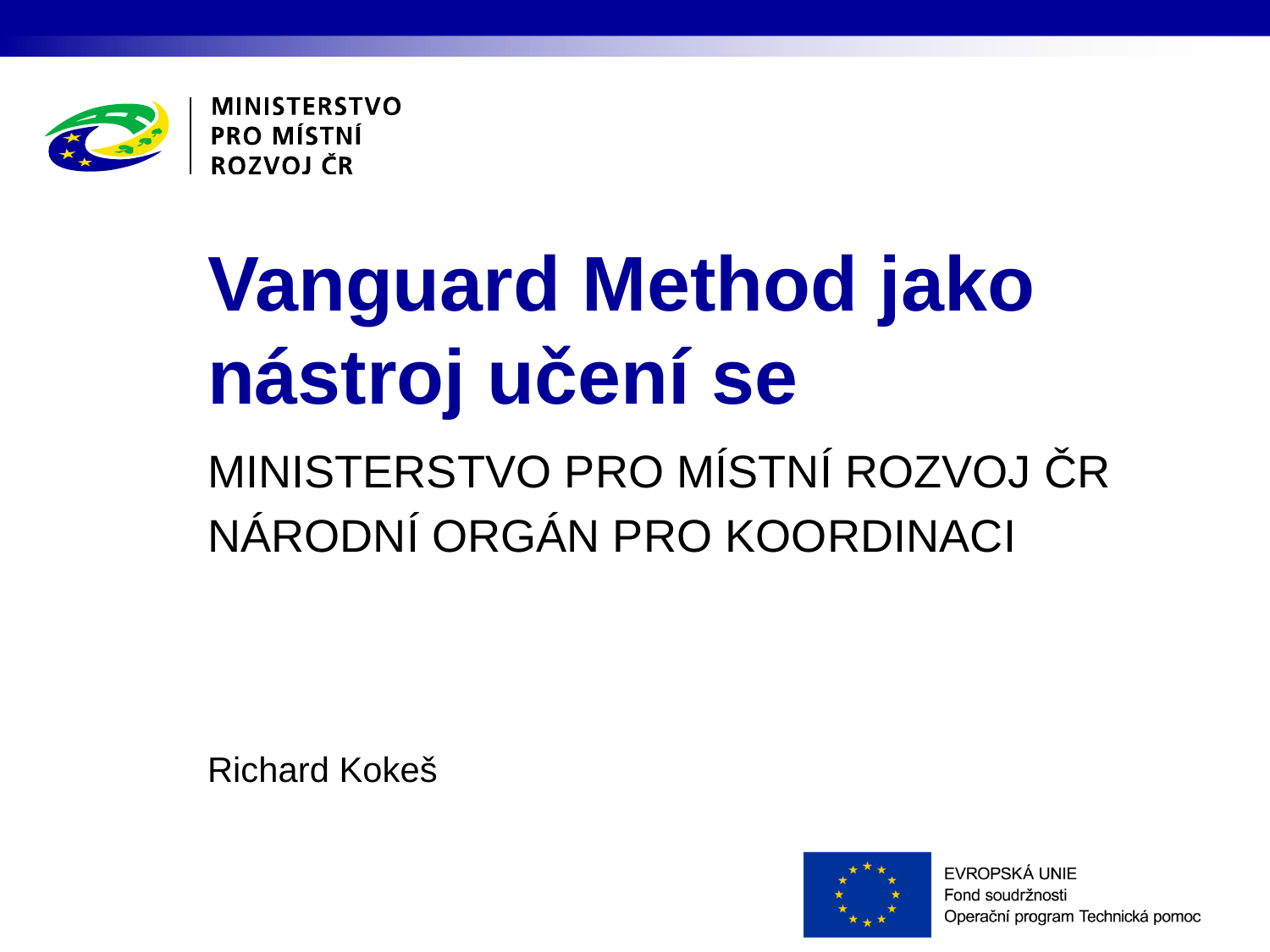

# Vanguard Method jako nástroj učení se
Richard Kokeš